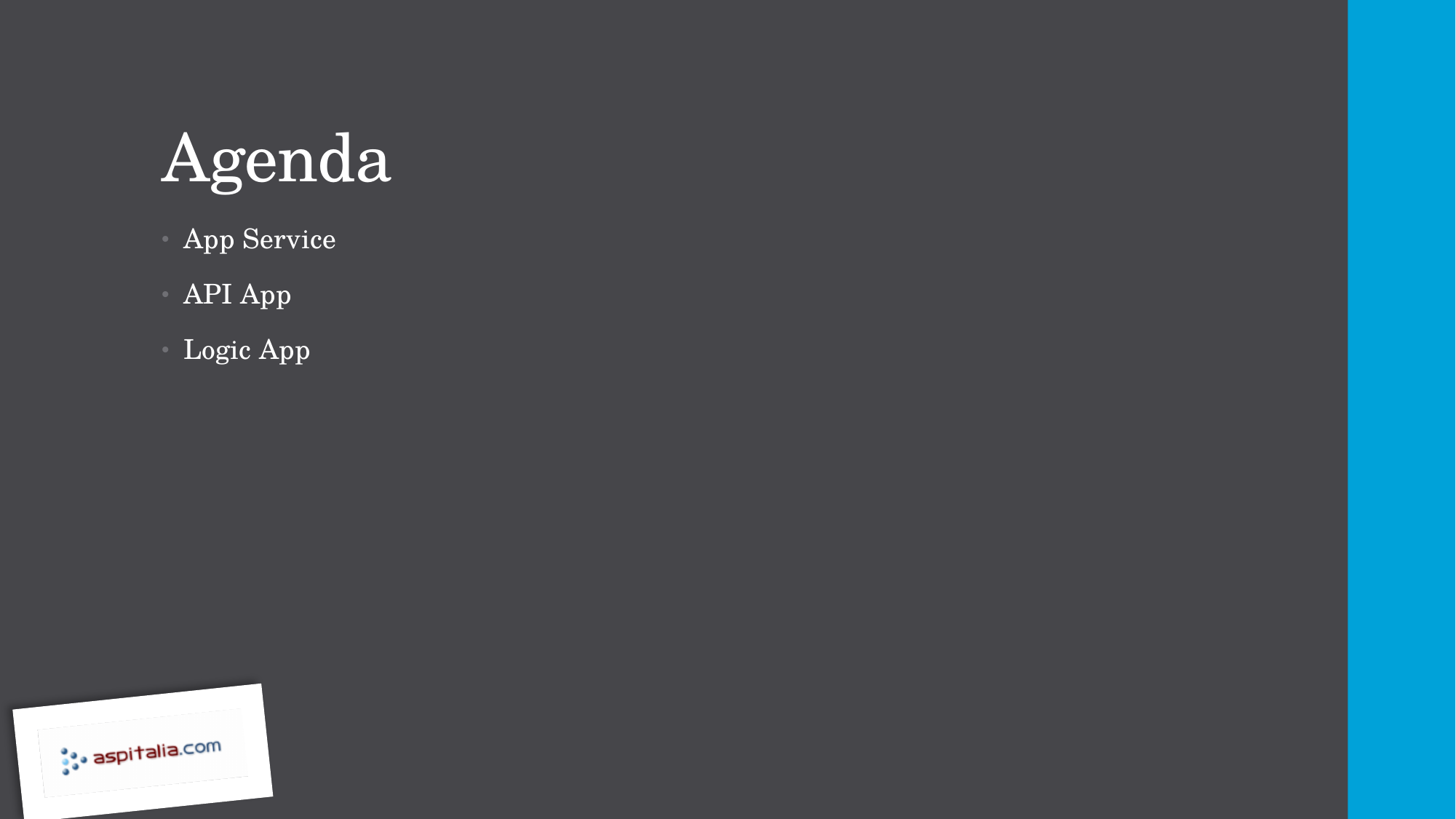

# Agenda
App Service
API App
Logic App